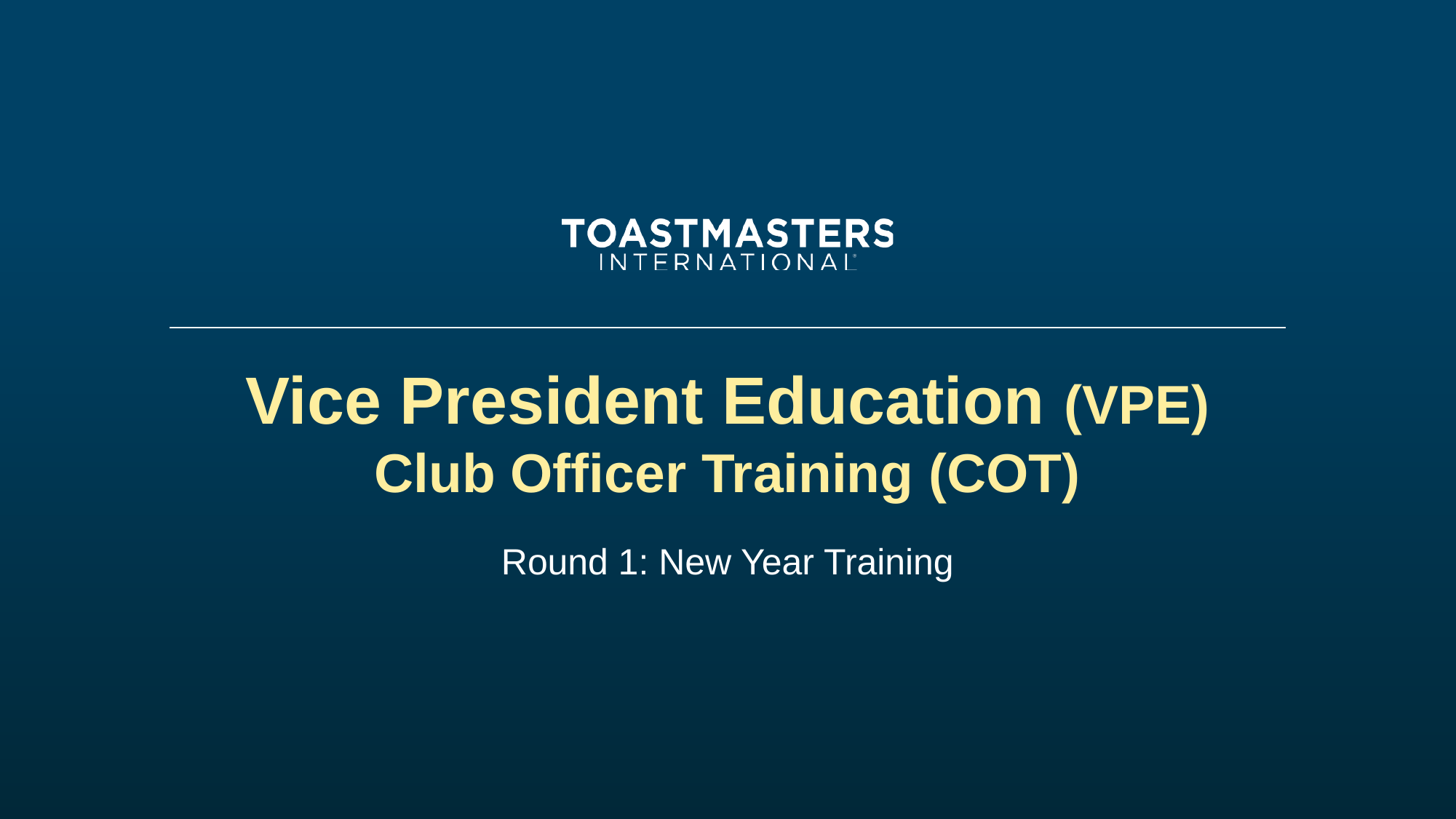

# Vice President Education (VPE) Club Officer Training (COT)
Round 1: New Year Training